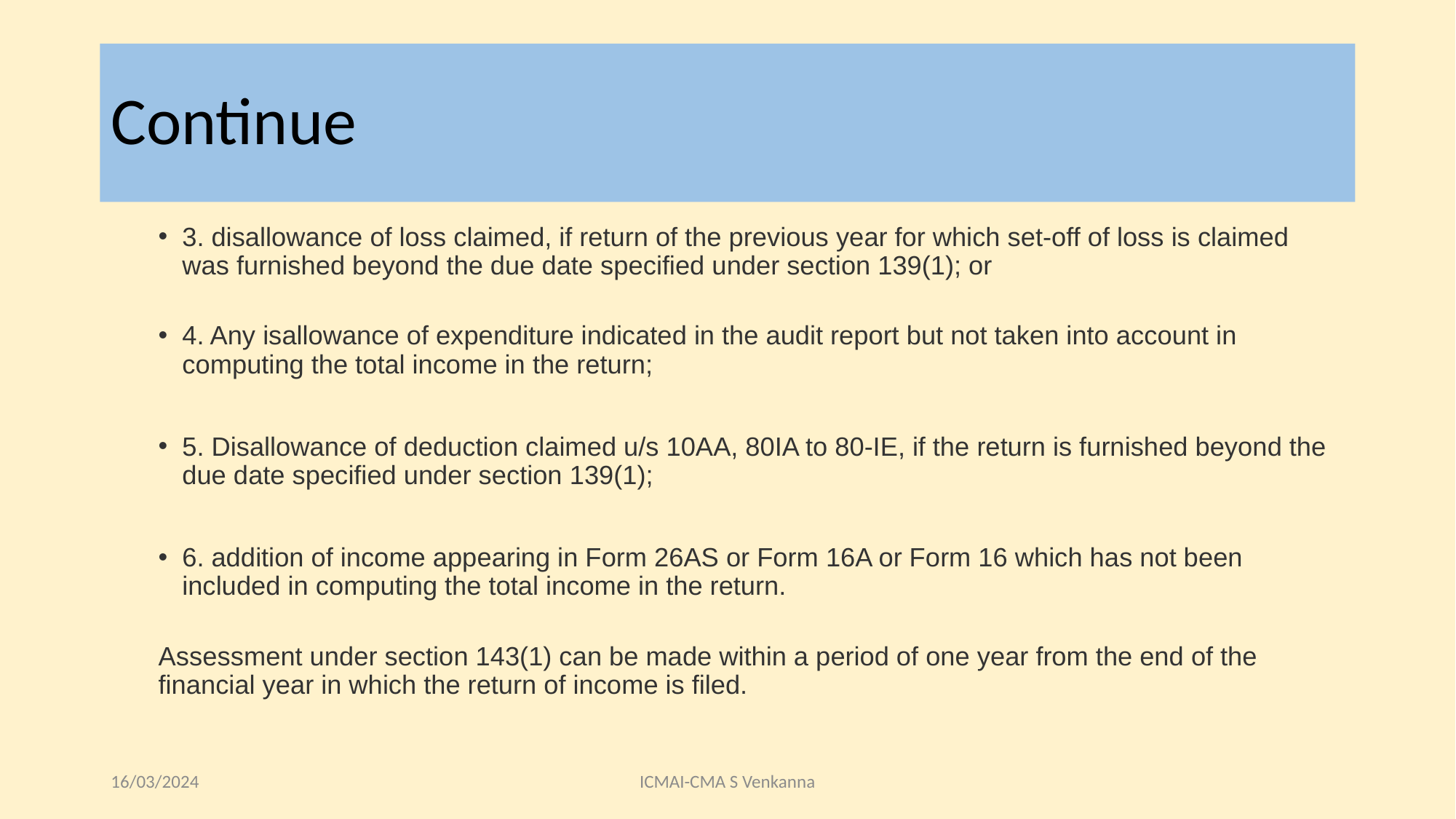

# Continue
3. disallowance of loss claimed, if return of the previous year for which set-off of loss is claimed was furnished beyond the due date specified under section 139(1); or

4. Any isallowance of expenditure indicated in the audit report but not taken into account in computing the total income in the return;

5. Disallowance of deduction claimed u/s 10AA, 80IA to 80-IE, if the return is furnished beyond the due date specified under section 139(1);

6. addition of income appearing in Form 26AS or Form 16A or Form 16 which has not been included in computing the total income in the return.

Assessment under section 143(1) can be made within a period of one year from the end of the financial year in which the return of income is filed.
16/03/2024
ICMAI-CMA S Venkanna